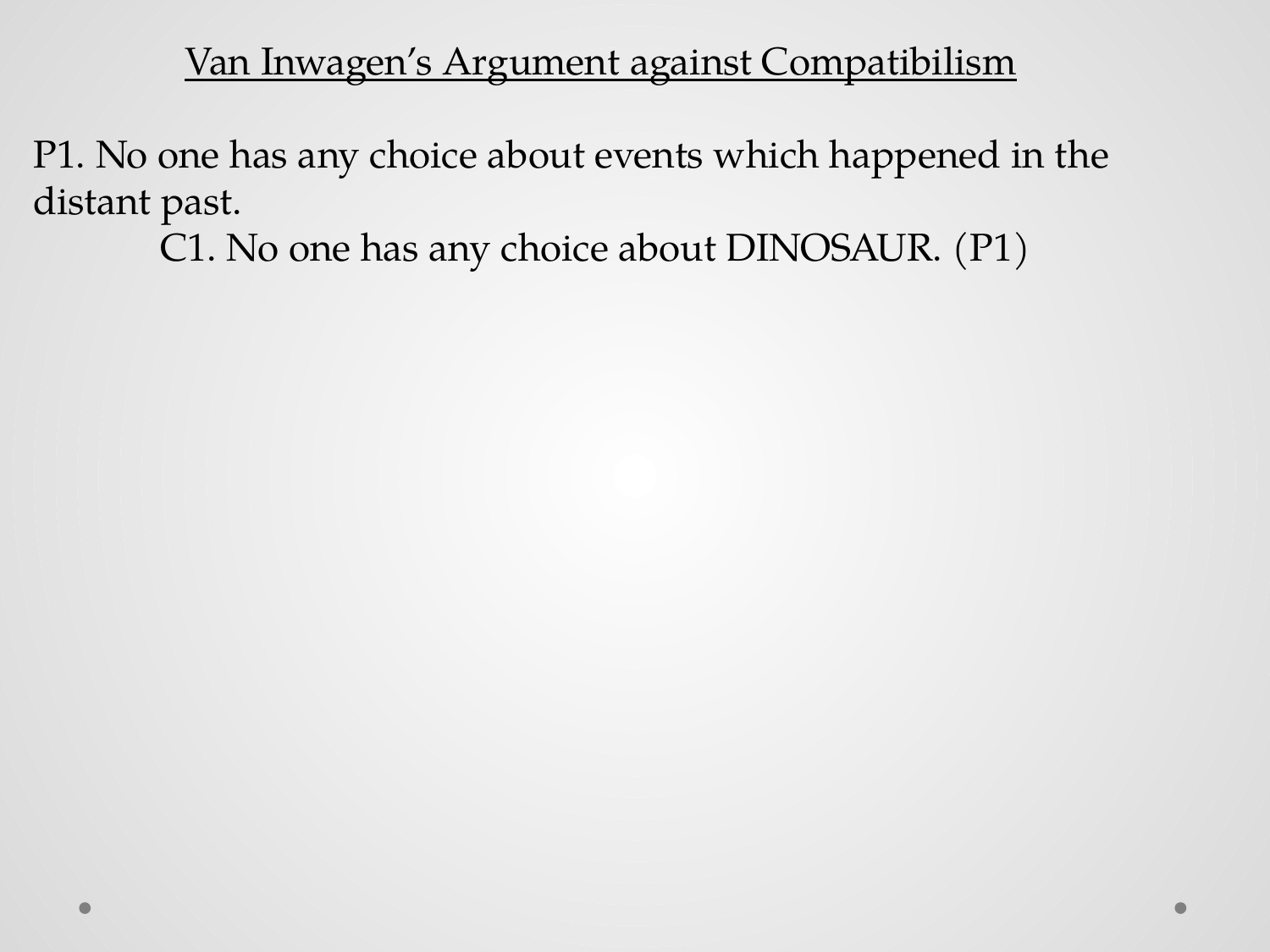

Van Inwagen’s Argument against Compatibilism
P1. No one has any choice about events which happened in the distant past.
	C1. No one has any choice about DINOSAUR. (P1)